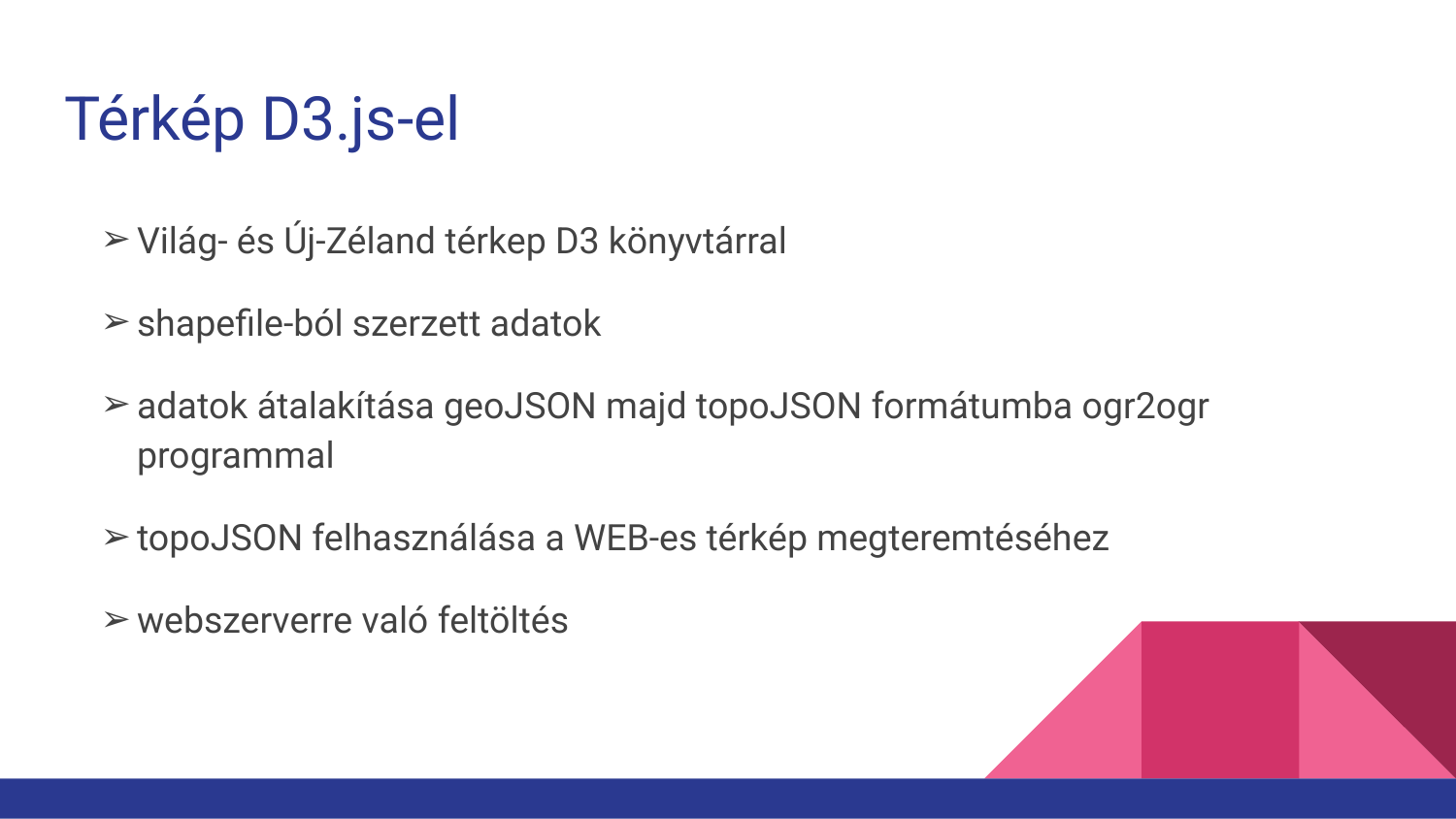

# Térkép D3.js-el
Világ- és Új-Zéland térkep D3 könyvtárral
shapefile-ból szerzett adatok
adatok átalakítása geoJSON majd topoJSON formátumba ogr2ogr programmal
topoJSON felhasználása a WEB-es térkép megteremtéséhez
webszerverre való feltöltés